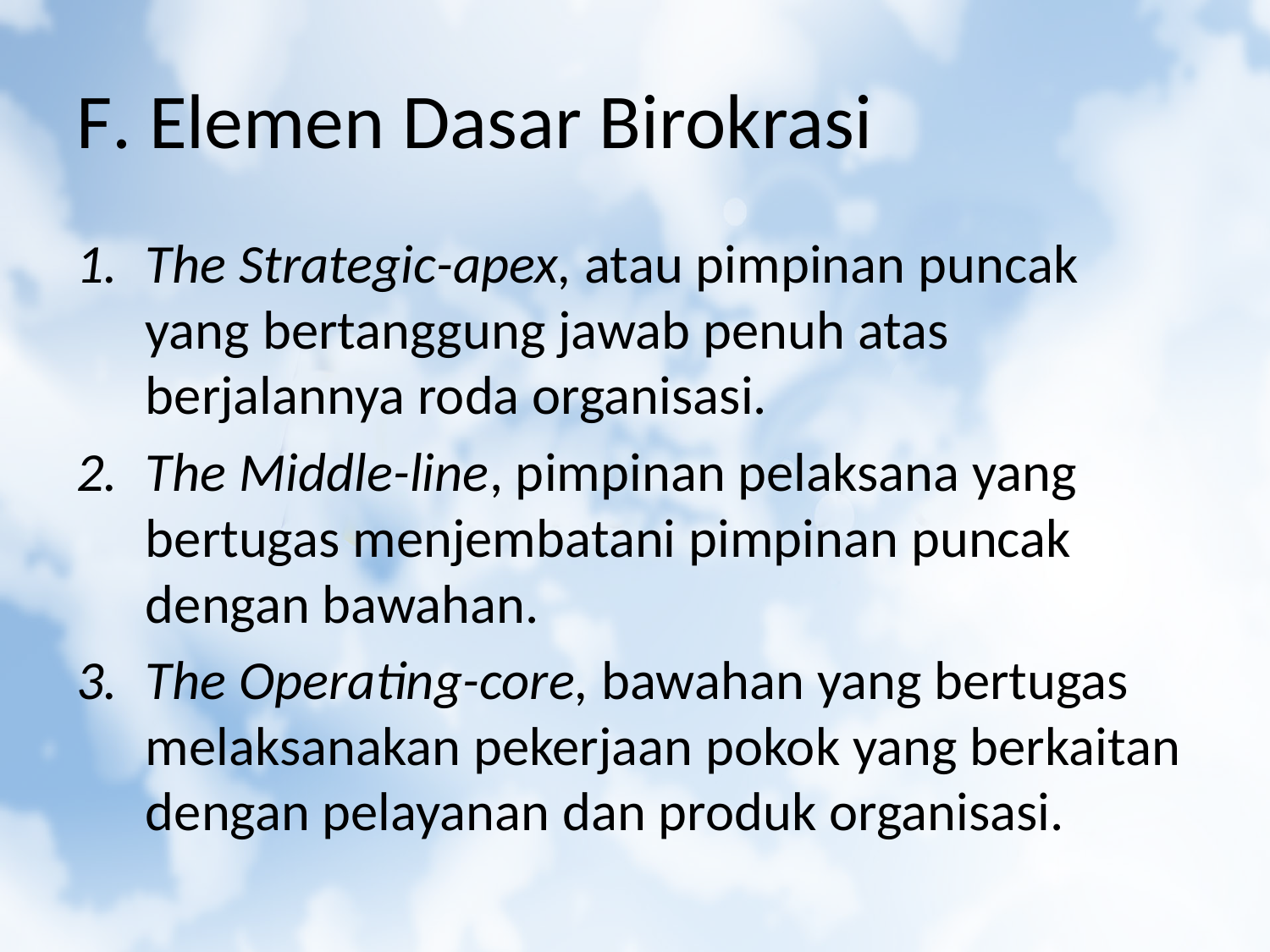

# F. Elemen Dasar Birokrasi
The Strategic-apex, atau pimpinan puncak yang bertanggung jawab penuh atas berjalannya roda organisasi.
The Middle-line, pimpinan pelaksana yang bertugas menjembatani pimpinan puncak dengan bawahan.
The Operating-core, bawahan yang bertugas melaksanakan pekerjaan pokok yang berkaitan dengan pelayanan dan produk organisasi.